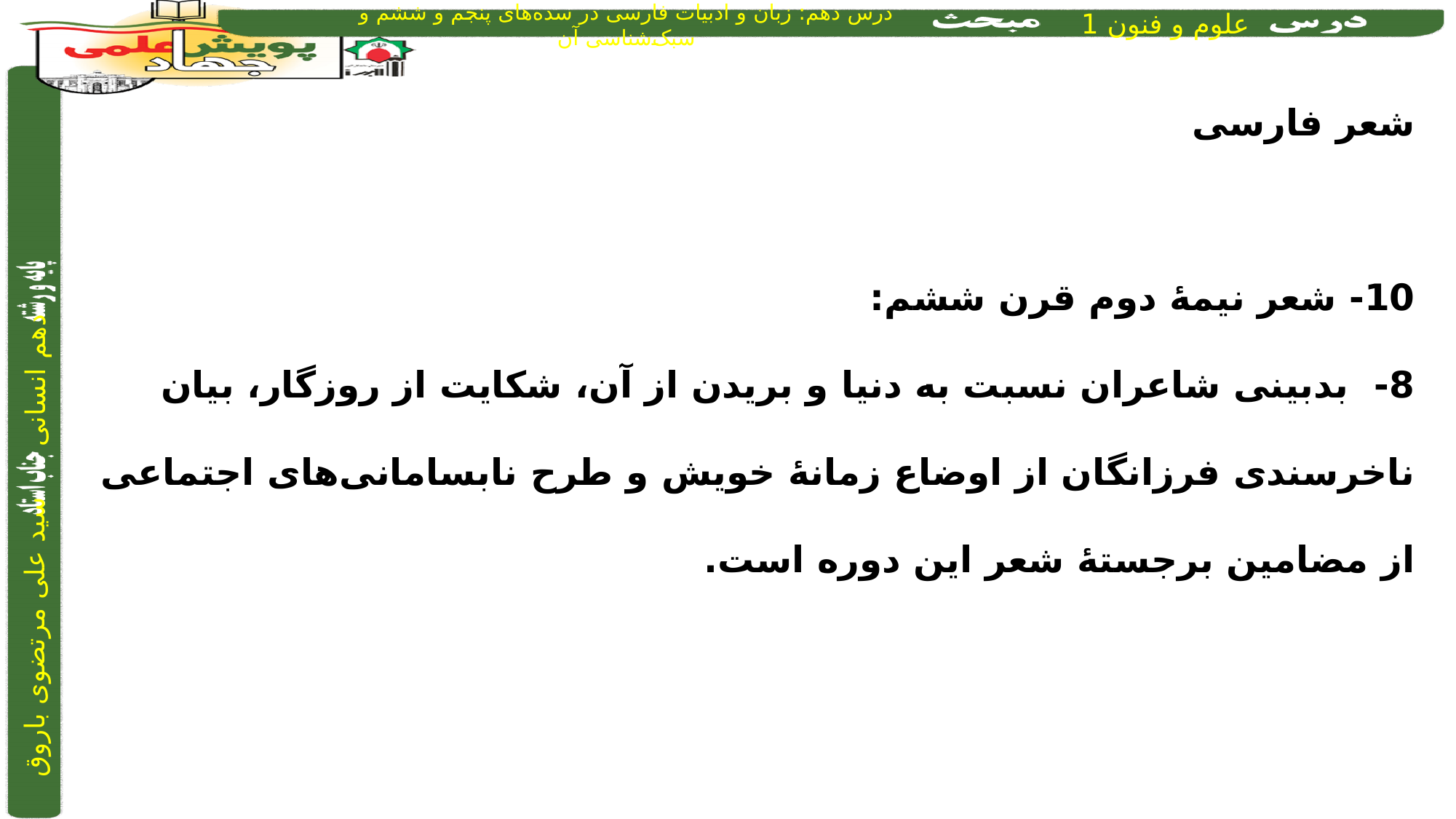

شعر فارسی

10- شعر نیمۀ دوم قرن ششم:
8-  بدبینی شاعران نسبت به دنیا و بریدن از آن، شکایت از روزگار، بیان ناخرسندی فرزانگان از اوضاع زمانۀ خویش و طرح نابسامانی‌های اجتماعی از مضامین برجستۀ شعر این دوره است.